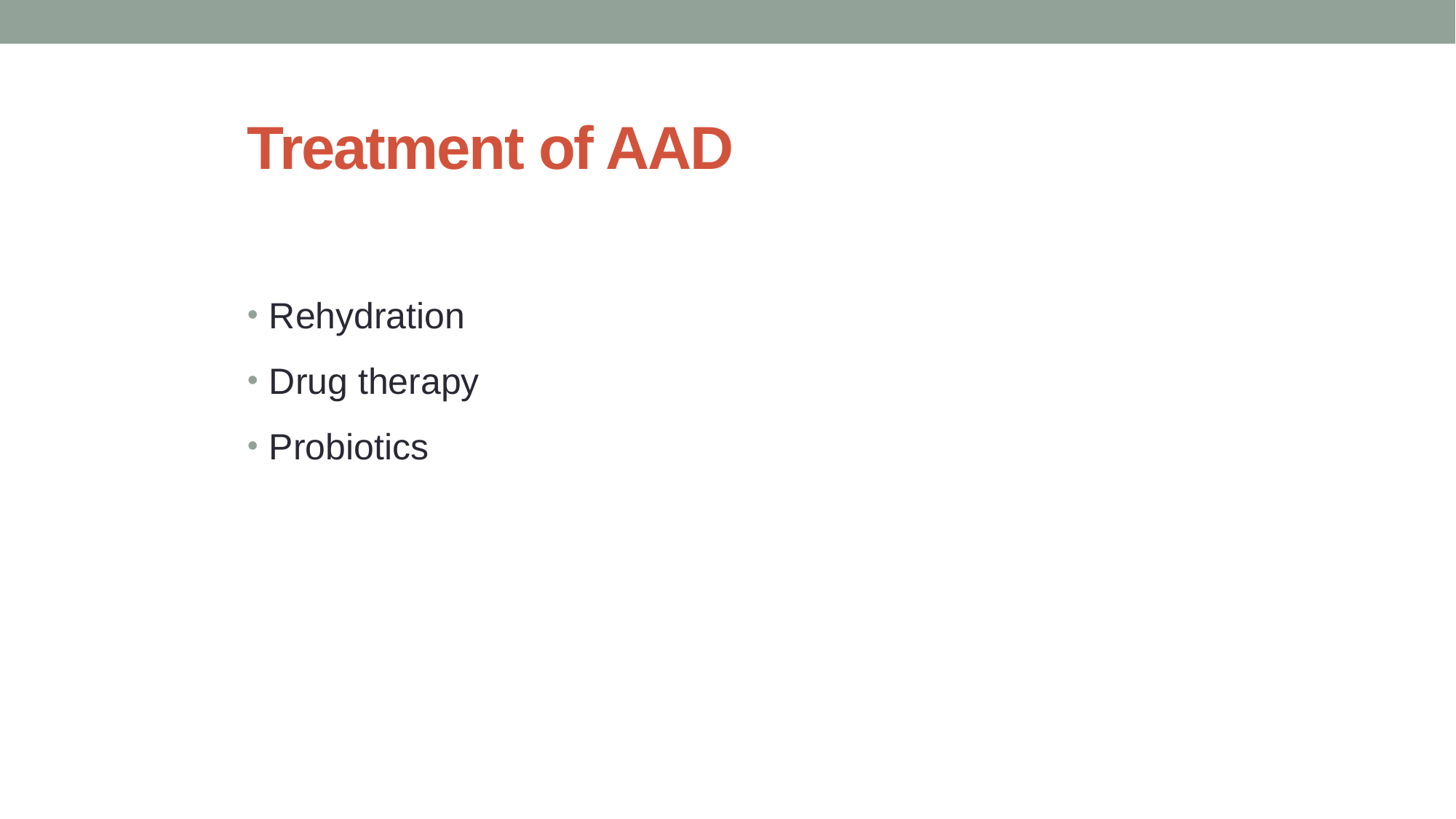

# Treatment of AAD
Rehydration
Drug therapy
Probiotics